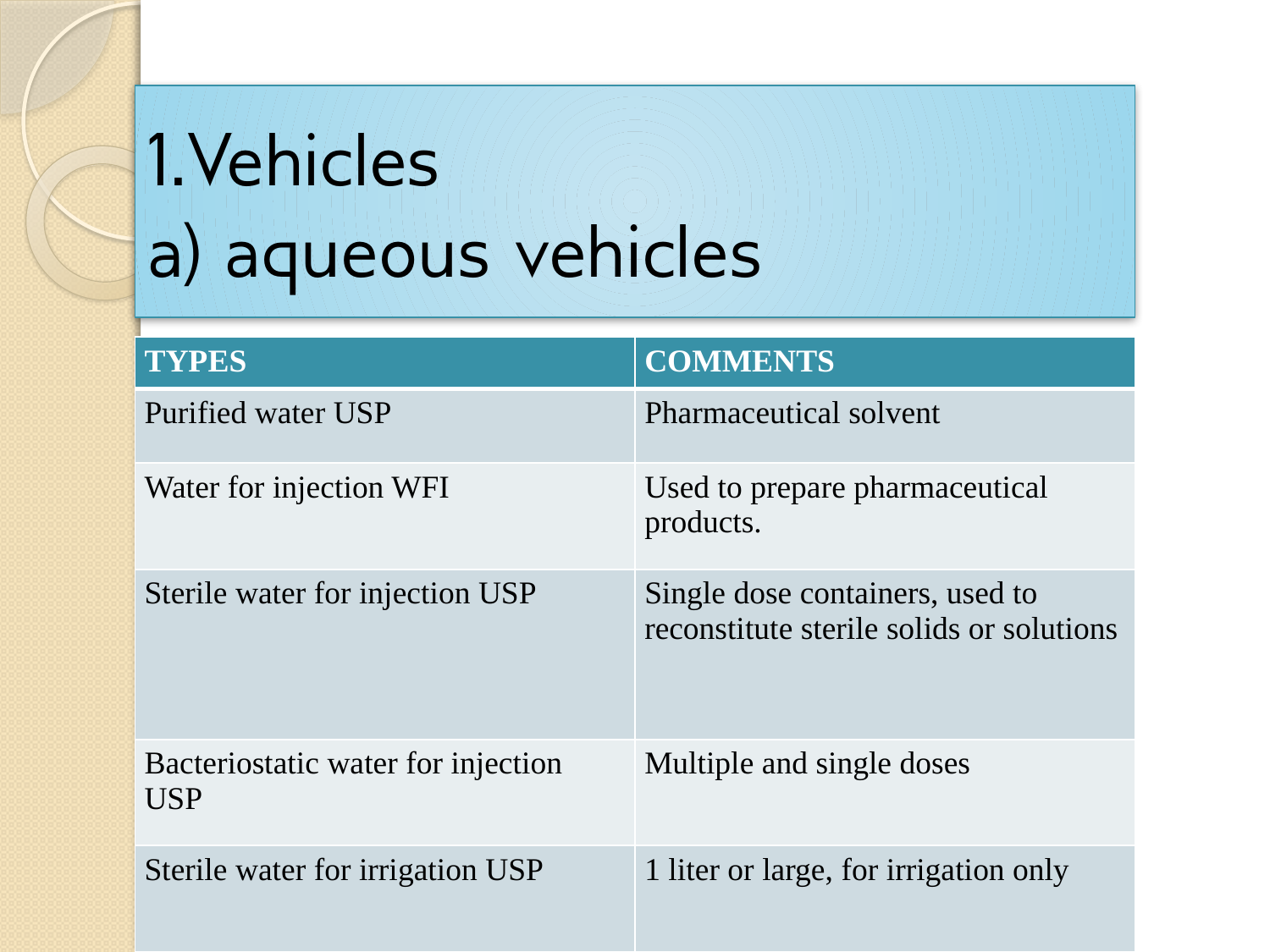

# 1.Vehicles a) aqueous vehicles
| TYPES | COMMENTS |
| --- | --- |
| Purified water USP | Pharmaceutical solvent |
| Water for injection WFI | Used to prepare pharmaceutical products. |
| Sterile water for injection USP | Single dose containers, used to reconstitute sterile solids or solutions |
| Bacteriostatic water for injection USP | Multiple and single doses |
| Sterile water for irrigation USP | 1 liter or large, for irrigation only |